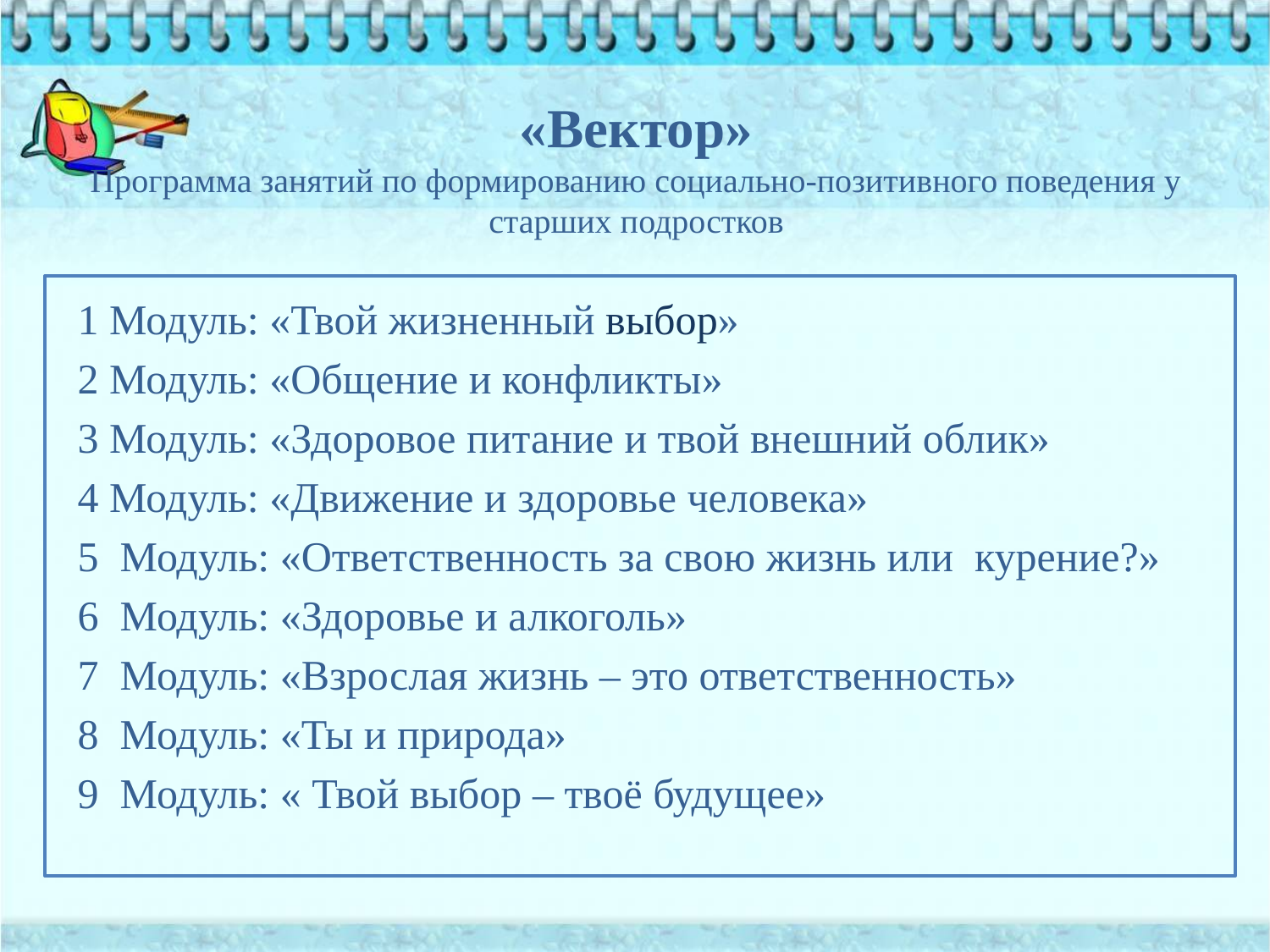

# «Вектор» Программа занятий по формированию социально-позитивного поведения у старших подростков

1 Модуль: «Твой жизненный выбор»
2 Модуль: «Общение и конфликты»
3 Модуль: «Здоровое питание и твой внешний облик»
4 Модуль: «Движение и здоровье человека»
5  Модуль: «Ответственность за свою жизнь или  курение?»
6  Модуль: «Здоровье и алкоголь»
7  Модуль: «Взрослая жизнь – это ответственность»
8  Модуль: «Ты и природа»
9  Модуль: « Твой выбор – твоё будущее»